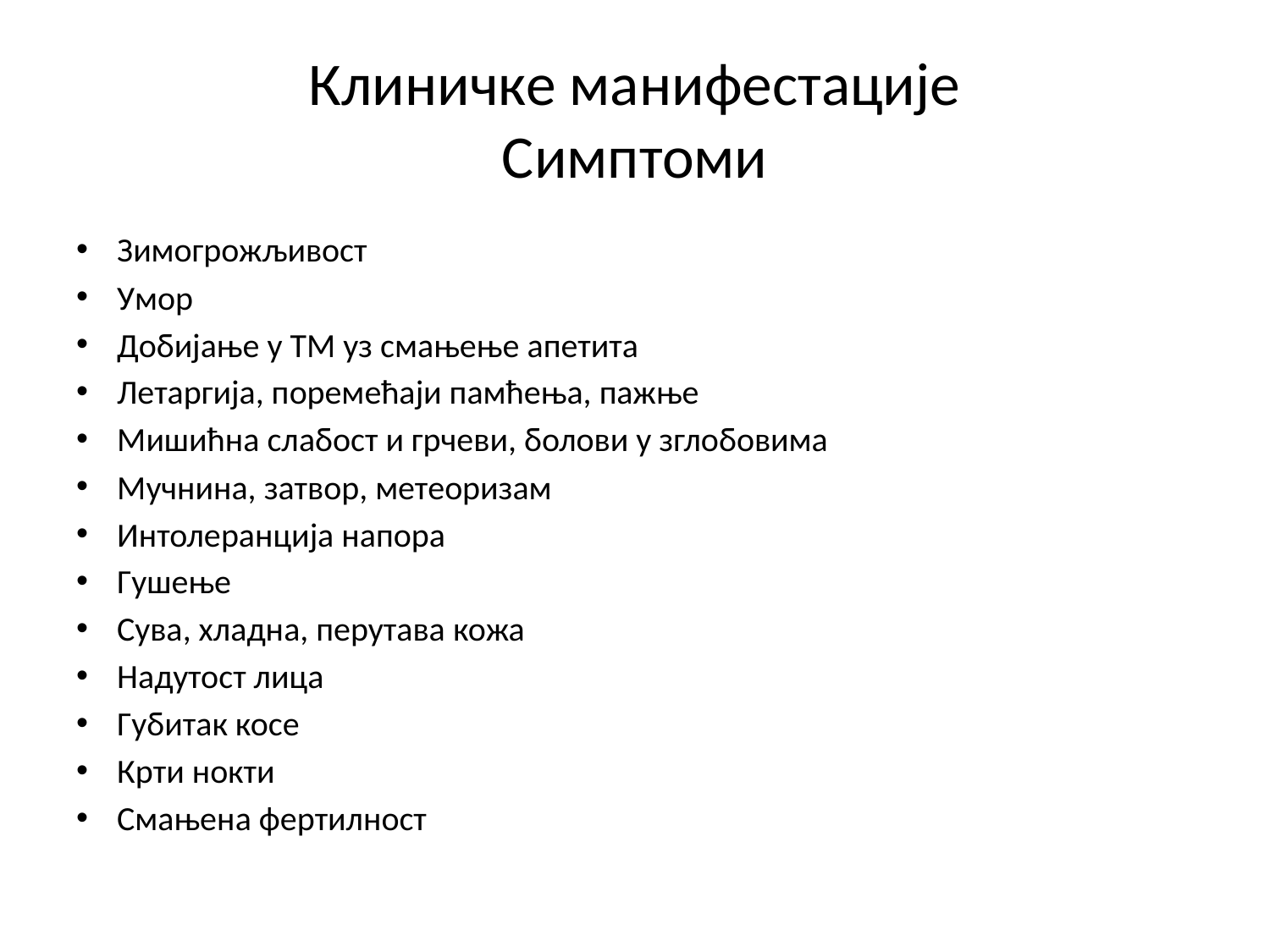

# Клиничке манифестације Симптоми
Зимогрожљивост
Умор
Добијање у ТМ уз смањење апетита
Летаргија, поремећаји памћења, пажње
Мишићна слабост и грчеви, болови у зглобовима
Мучнина, затвор, метеоризам
Интолеранција напора
Гушење
Сува, хладна, перутава кожа
Надутост лица
Губитак косе
Крти нокти
Смањена фертилност